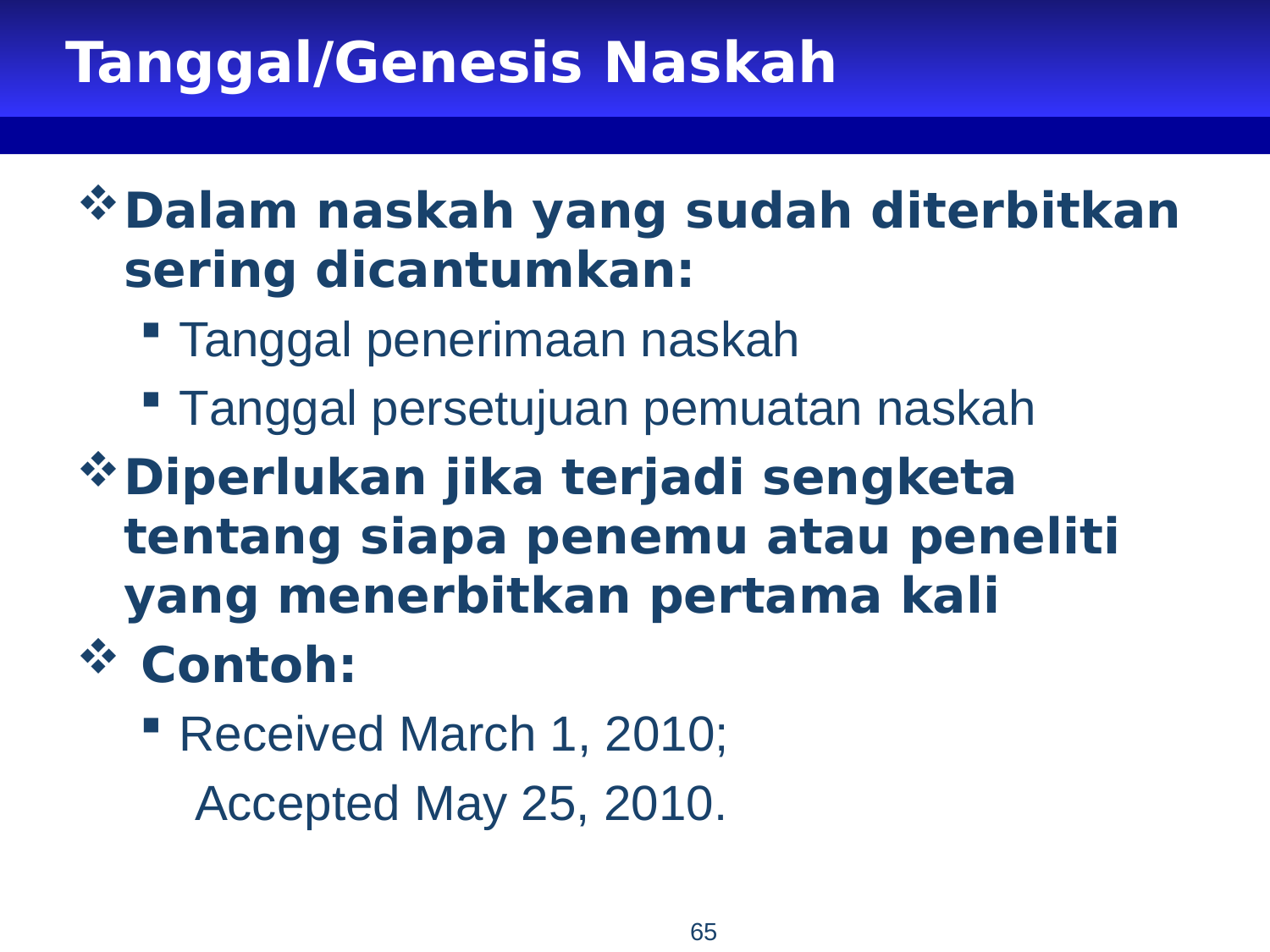

# Tanggal/Genesis Naskah
Dalam naskah yang sudah diterbitkan sering dicantumkan:
Tanggal penerimaan naskah
Tanggal persetujuan pemuatan naskah
Diperlukan jika terjadi sengketa tentang siapa penemu atau peneliti yang menerbitkan pertama kali
 Contoh:
Received March 1, 2010;
    Accepted May 25, 2010.

65